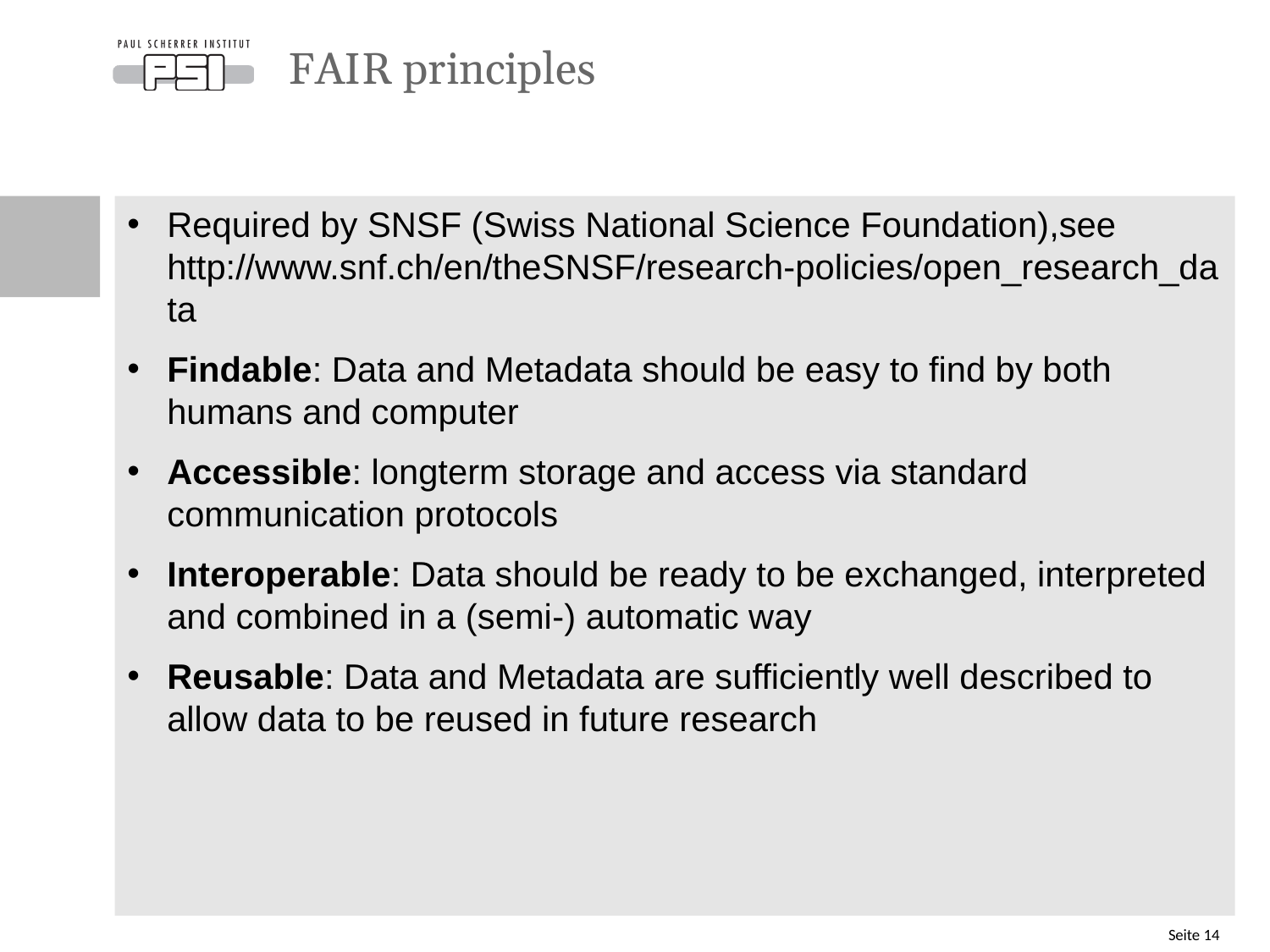

# FAIR principles
Required by SNSF (Swiss National Science Foundation),see http://www.snf.ch/en/theSNSF/research-policies/open_research_data
Findable: Data and Metadata should be easy to find by both humans and computer
Accessible: longterm storage and access via standard communication protocols
Interoperable: Data should be ready to be exchanged, interpreted and combined in a (semi-) automatic way
Reusable: Data and Metadata are sufficiently well described to allow data to be reused in future research
Seite 14